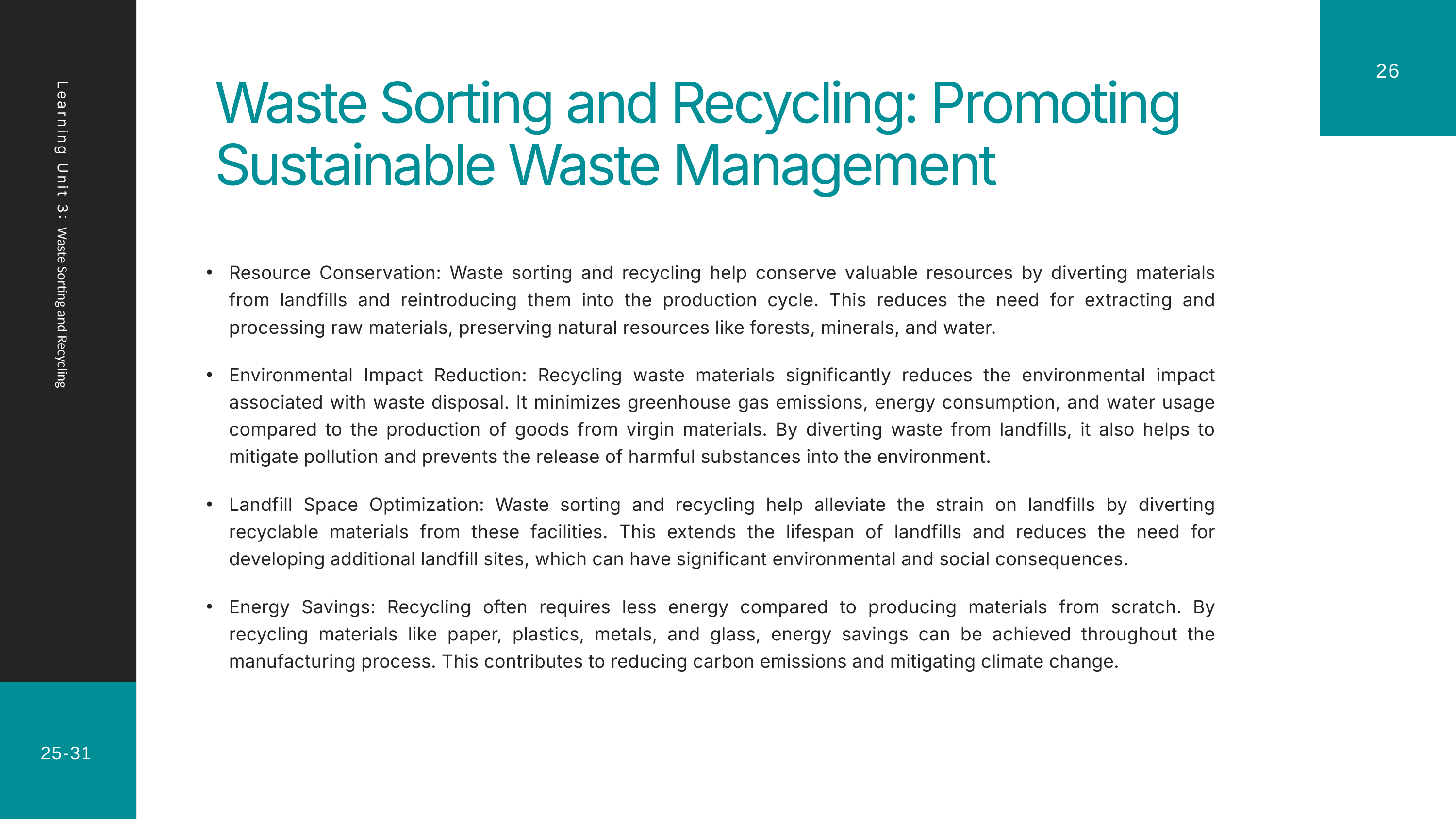

26
Waste Sorting and Recycling: Promoting Sustainable Waste Management
Resource Conservation: Waste sorting and recycling help conserve valuable resources by diverting materials from landfills and reintroducing them into the production cycle. This reduces the need for extracting and processing raw materials, preserving natural resources like forests, minerals, and water.
Environmental Impact Reduction: Recycling waste materials significantly reduces the environmental impact associated with waste disposal. It minimizes greenhouse gas emissions, energy consumption, and water usage compared to the production of goods from virgin materials. By diverting waste from landfills, it also helps to mitigate pollution and prevents the release of harmful substances into the environment.
Landfill Space Optimization: Waste sorting and recycling help alleviate the strain on landfills by diverting recyclable materials from these facilities. This extends the lifespan of landfills and reduces the need for developing additional landfill sites, which can have significant environmental and social consequences.
Energy Savings: Recycling often requires less energy compared to producing materials from scratch. By recycling materials like paper, plastics, metals, and glass, energy savings can be achieved throughout the manufacturing process. This contributes to reducing carbon emissions and mitigating climate change.
Learning Unit 3: Waste Sorting and Recycling

25-31